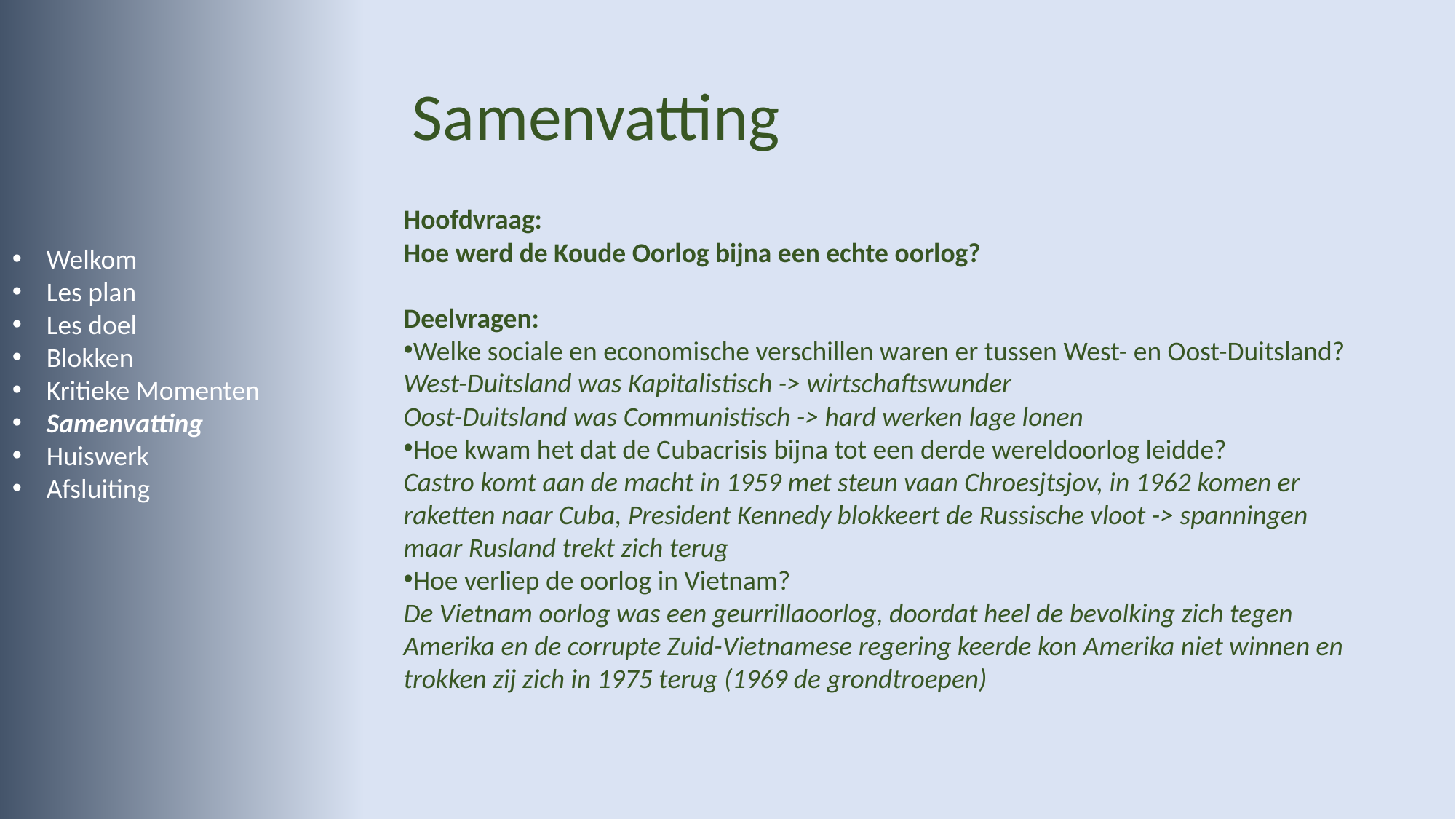

# Samenvatting
Hoofdvraag:
Hoe werd de Koude Oorlog bijna een echte oorlog?

Deelvragen:
Welke sociale en economische verschillen waren er tussen West- en Oost-Duitsland?
West-Duitsland was Kapitalistisch -> wirtschaftswunder
Oost-Duitsland was Communistisch -> hard werken lage lonen
Hoe kwam het dat de Cubacrisis bijna tot een derde wereldoorlog leidde?
Castro komt aan de macht in 1959 met steun vaan Chroesjtsjov, in 1962 komen er raketten naar Cuba, President Kennedy blokkeert de Russische vloot -> spanningen maar Rusland trekt zich terug
Hoe verliep de oorlog in Vietnam?
De Vietnam oorlog was een geurrillaoorlog, doordat heel de bevolking zich tegen Amerika en de corrupte Zuid-Vietnamese regering keerde kon Amerika niet winnen en trokken zij zich in 1975 terug (1969 de grondtroepen)
Welkom
Les plan
Les doel
Blokken
Kritieke Momenten
Samenvatting
Huiswerk
Afsluiting